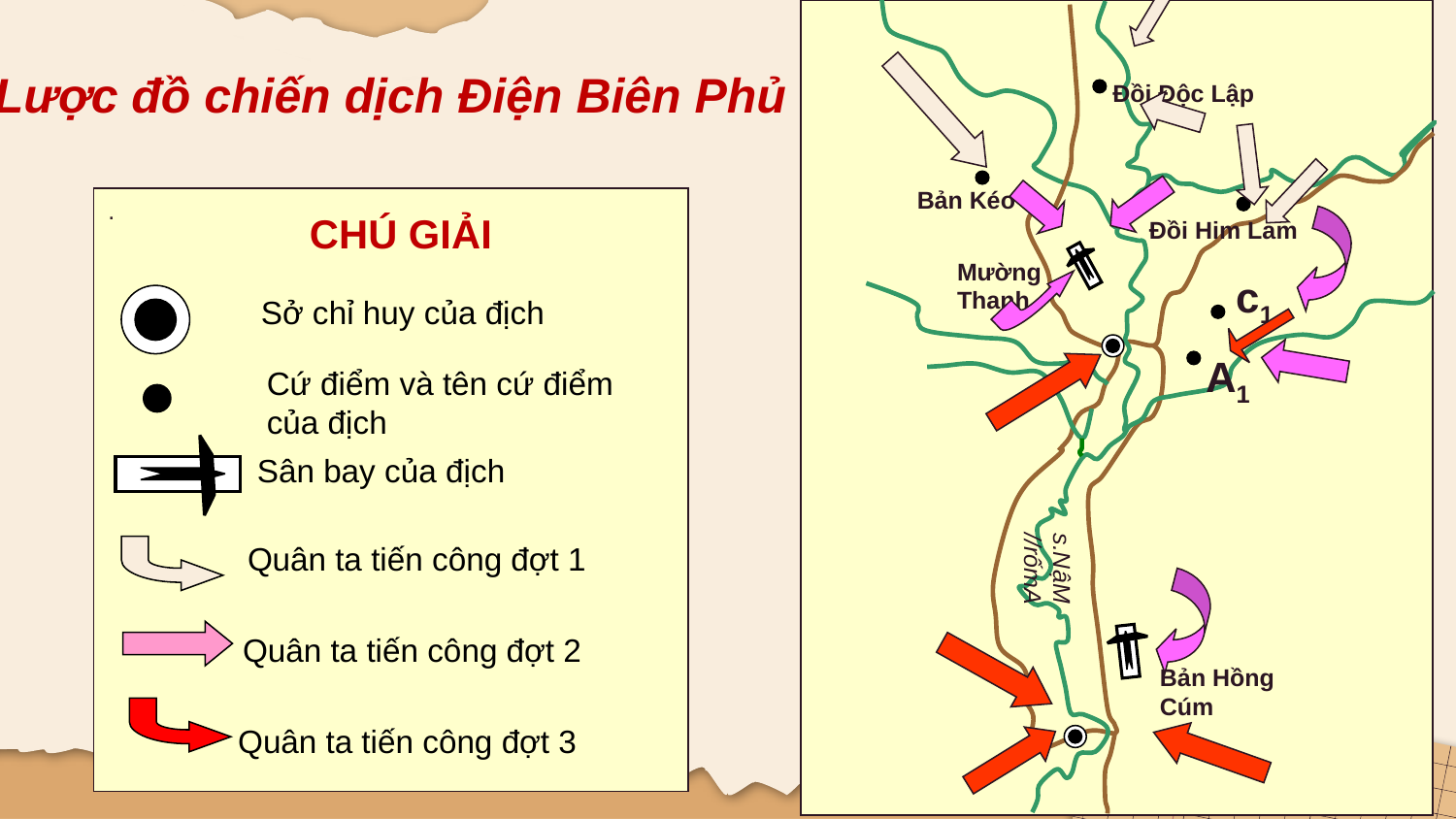

Đồi Độc Lập

Bản Kéo

Đồi Him Lam

Mường Thanh
 c1

 A1

s.NậM //rốmA

Bản Hồng Cúm

Lược đồ chiến dịch Điện Biên Phủ

.

CHÚ GIẢI

Sở chỉ huy của địch

Cứ điểm và tên cứ điểm của địch

Sân bay của địch

Quân ta tiến công đợt 1

Quân ta tiến công đợt 2

Quân ta tiến công đợt 3